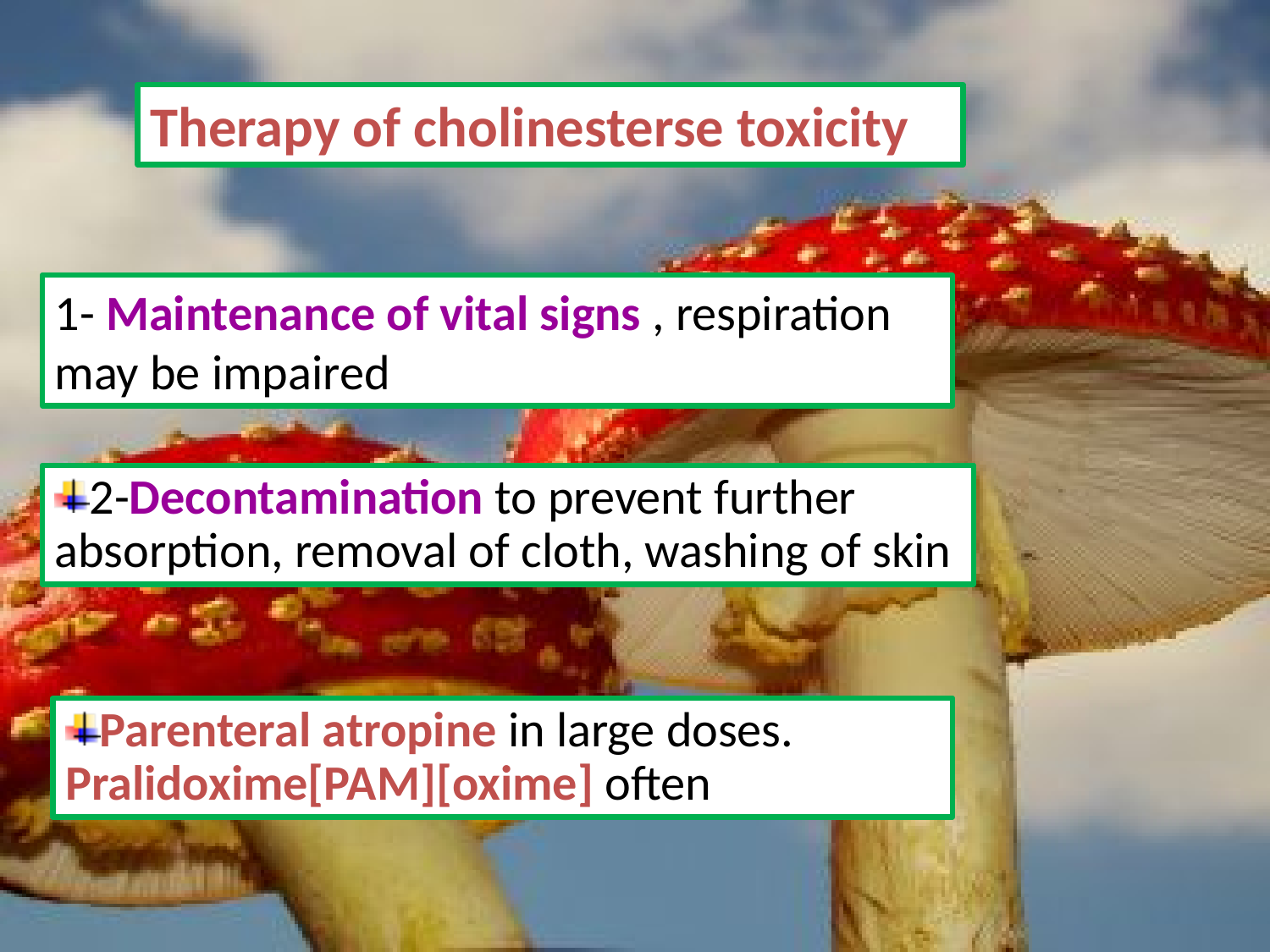

Therapy of cholinesterse toxicity
1- Maintenance of vital signs , respiration may be impaired
2-Decontamination to prevent further absorption, removal of cloth, washing of skin
Parenteral atropine in large doses. Pralidoxime[PAM][oxime] often